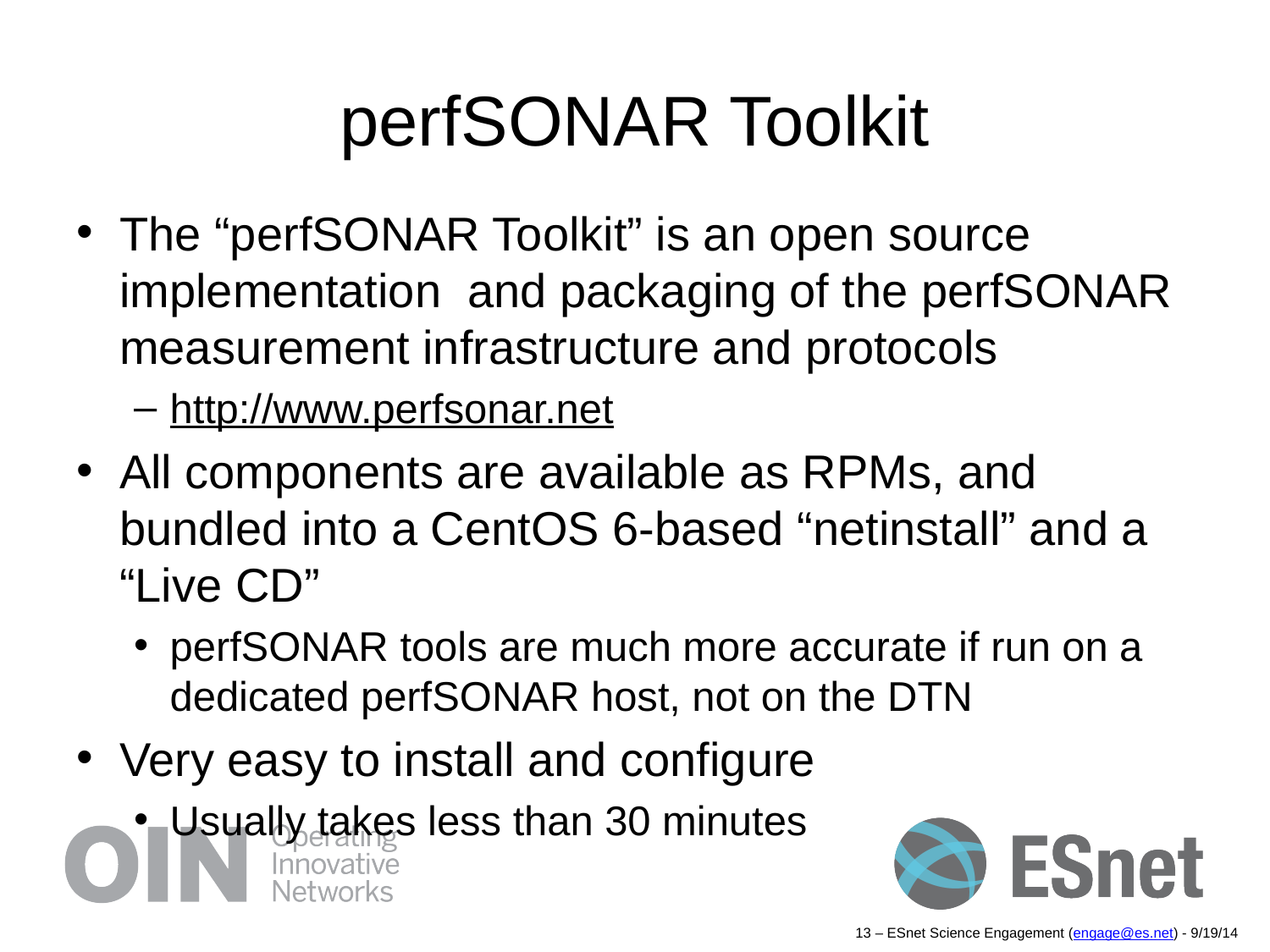

# perfSONAR Toolkit
The “perfSONAR Toolkit” is an open source implementation  and packaging of the perfSONAR measurement infrastructure and protocols
http://www.perfsonar.net
All components are available as RPMs, and bundled into a CentOS 6-based “netinstall” and a “Live CD”
perfSONAR tools are much more accurate if run on a dedicated perfSONAR host, not on the DTN
Very easy to install and configure
Usually takes less than 30 minutes

13 – ESnet Science Engagement (engage@es.net) - 9/19/14